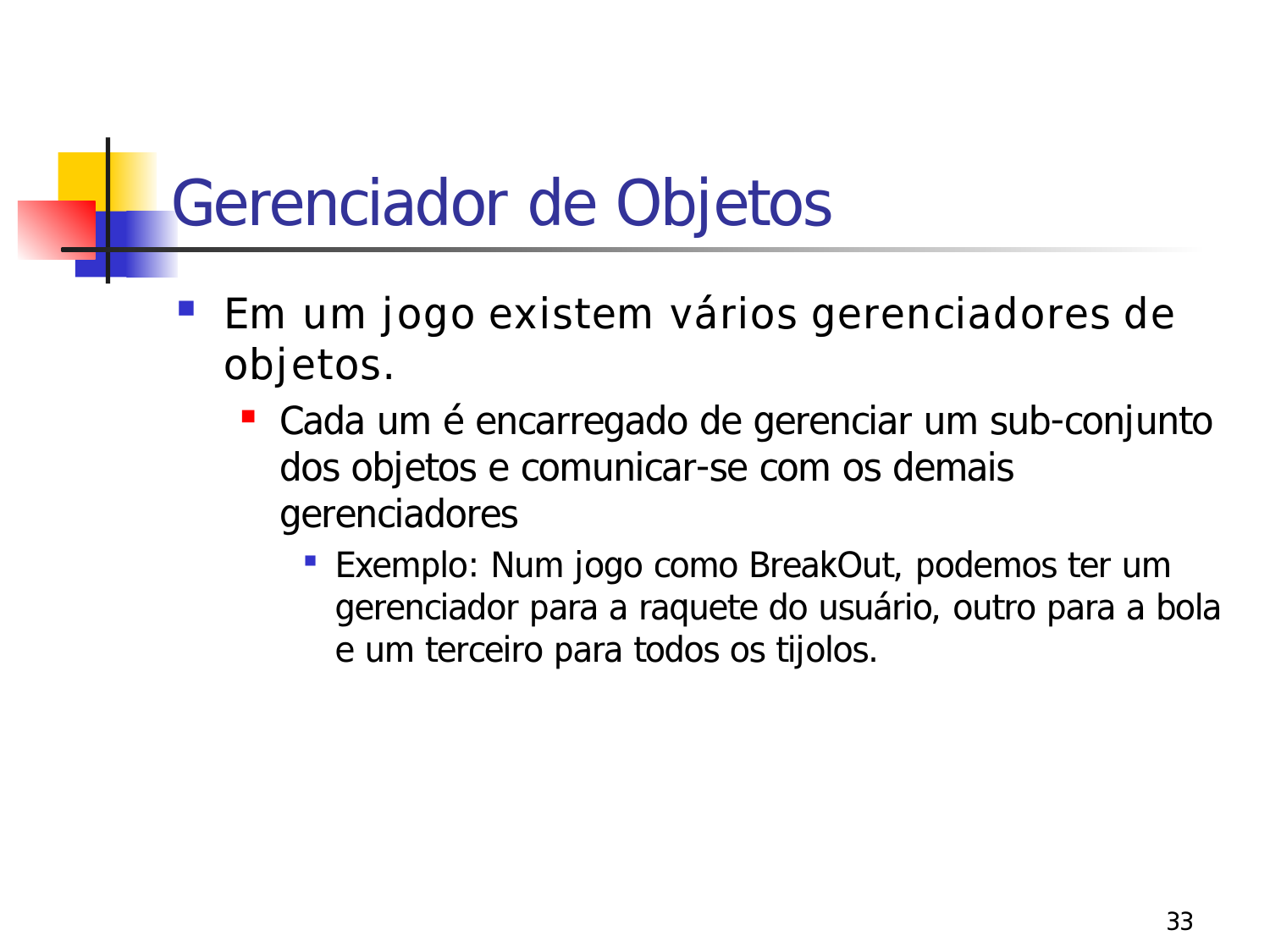

# Gerenciador de Objetos
Em um jogo existem vários gerenciadores de objetos.
Cada um é encarregado de gerenciar um sub-conjunto dos objetos e comunicar-se com os demais gerenciadores
Exemplo: Num jogo como BreakOut, podemos ter um gerenciador para a raquete do usuário, outro para a bola e um terceiro para todos os tijolos.
33